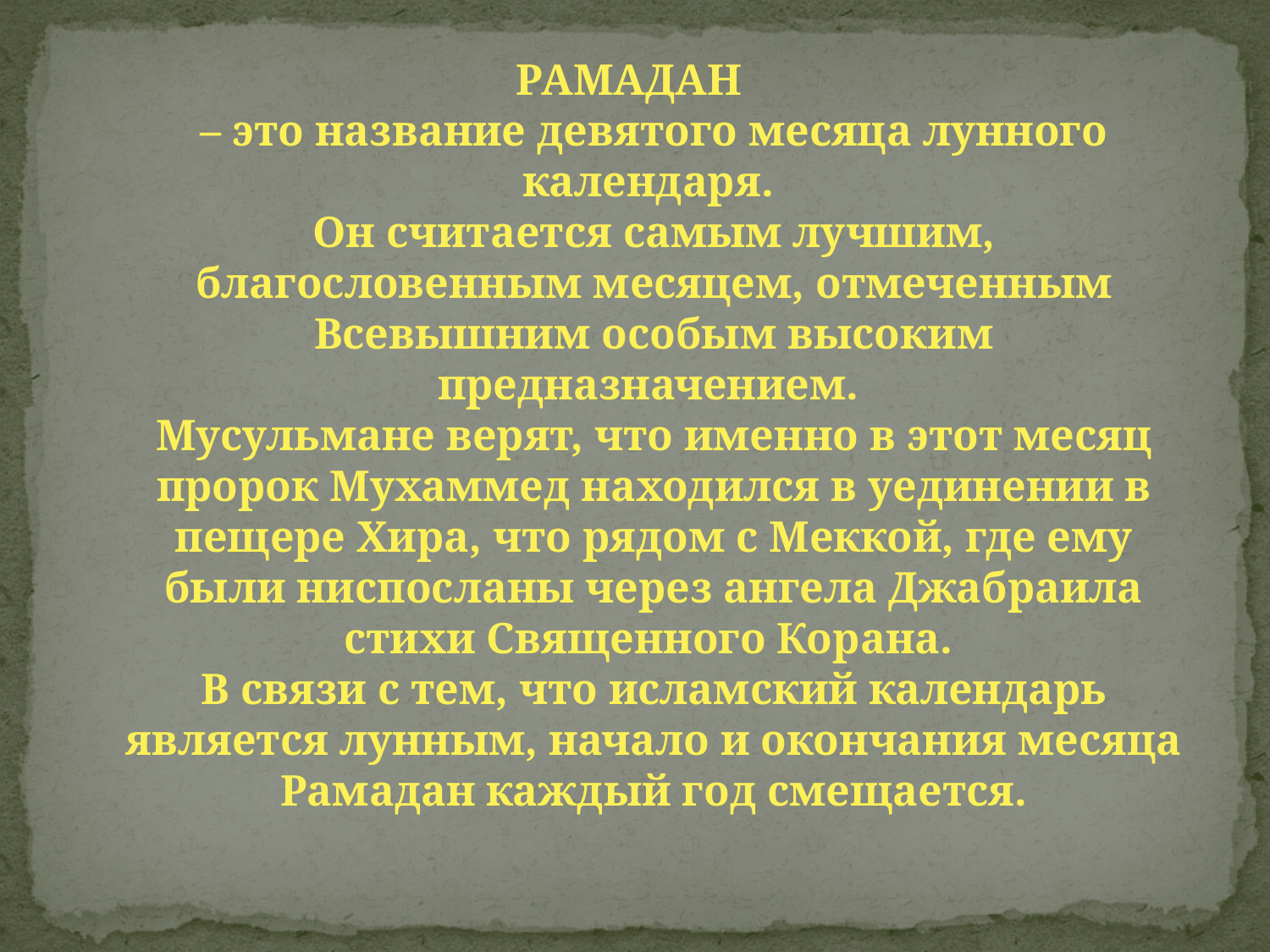

РАМАДАН
– это название девятого месяца лунного календаря.
Он считается самым лучшим, благословенным месяцем, отмеченным Всевышним особым высоким предназначением.
Мусульмане верят, что именно в этот месяц пророк Мухаммед находился в уединении в пещере Хира, что рядом с Меккой, где ему были ниспосланы через ангела Джабраила стихи Священного Корана.
В связи с тем, что исламский календарь является лунным, начало и окончания месяца Рамадан каждый год смещается.